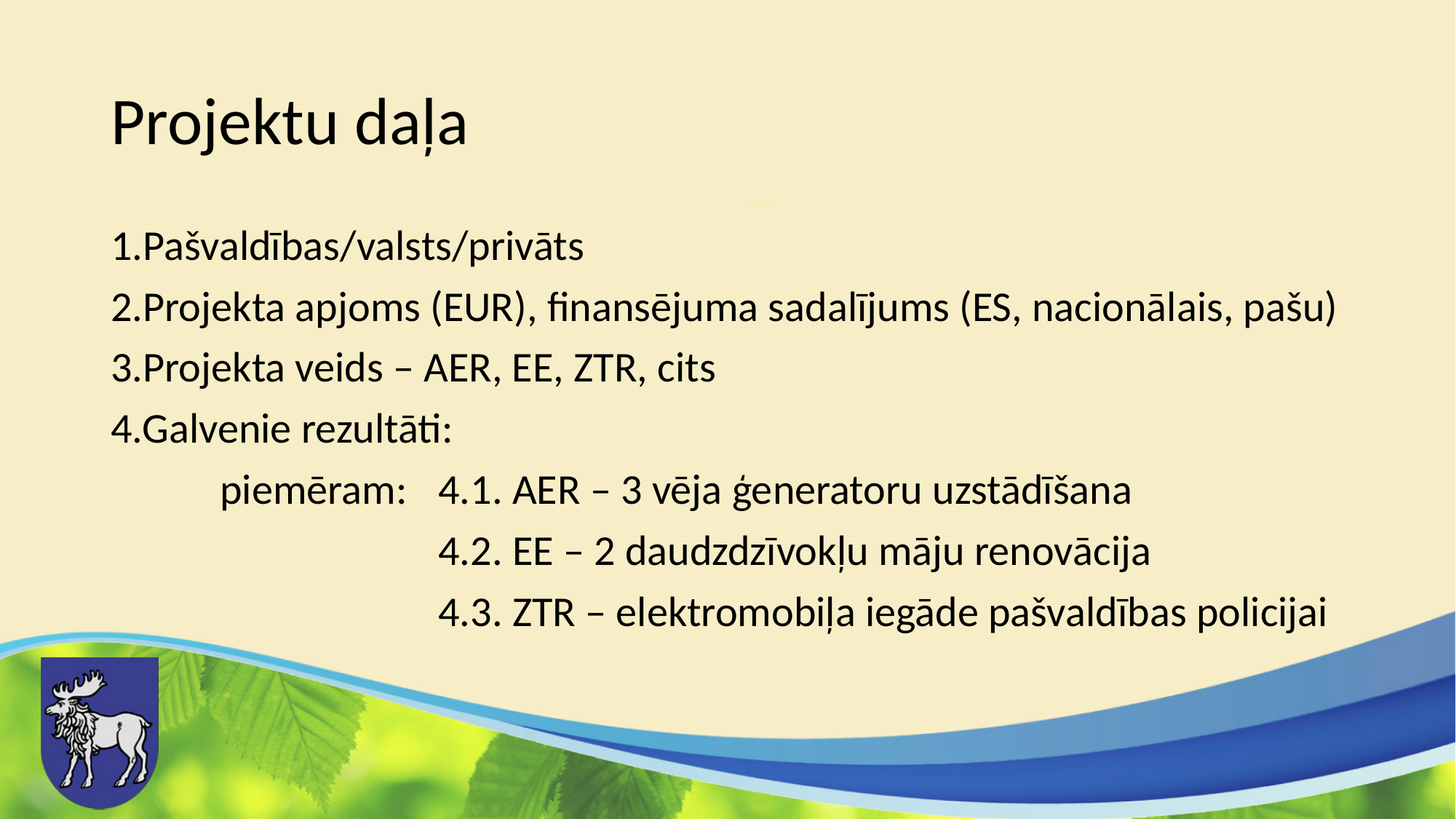

# Projektu daļa
1.Pašvaldības/valsts/privāts
2.Projekta apjoms (EUR), finansējuma sadalījums (ES, nacionālais, pašu)
3.Projekta veids – AER, EE, ZTR, cits
4.Galvenie rezultāti:
	piemēram: 	4.1. AER – 3 vēja ģeneratoru uzstādīšana
			4.2. EE – 2 daudzdzīvokļu māju renovācija
			4.3. ZTR – elektromobiļa iegāde pašvaldības policijai